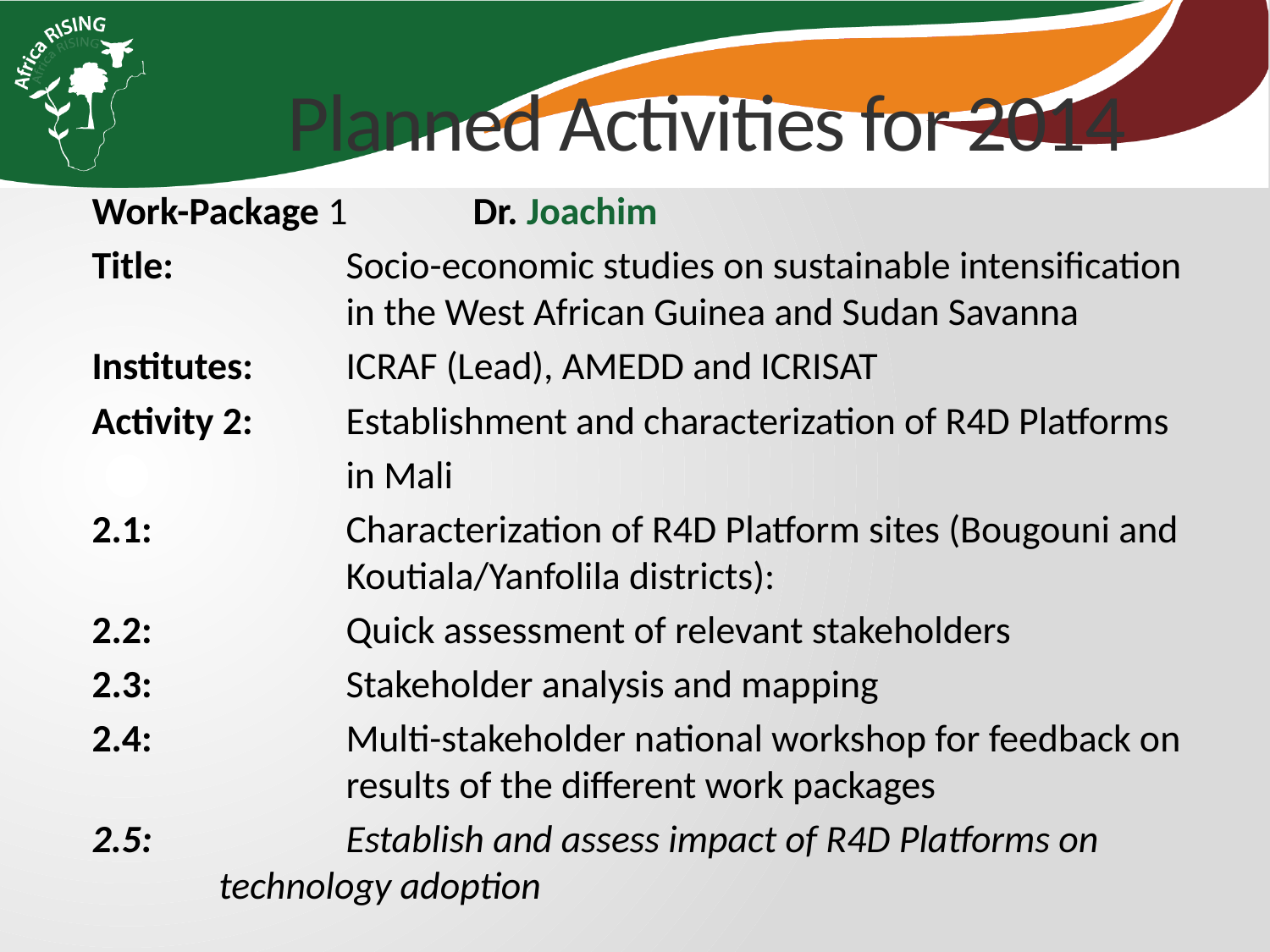

# Planned Activities for 2014
Work-Package 1	Dr. Joachim
Title: 		Socio-economic studies on sustainable intensification 			in the West African Guinea and Sudan Savanna
Institutes:	ICRAF (Lead), AMEDD and ICRISAT
Activity 2: 	Establishment and characterization of R4D Platforms
		in Mali
2.1: 		Characterization of R4D Platform sites (Bougouni and 			Koutiala/Yanfolila districts):
2.2: 		Quick assessment of relevant stakeholders
2.3: 		Stakeholder analysis and mapping
2.4: 		Multi-stakeholder national workshop for feedback on 			results of the different work packages
2.5: 		Establish and assess impact of R4D Platforms on 			technology adoption